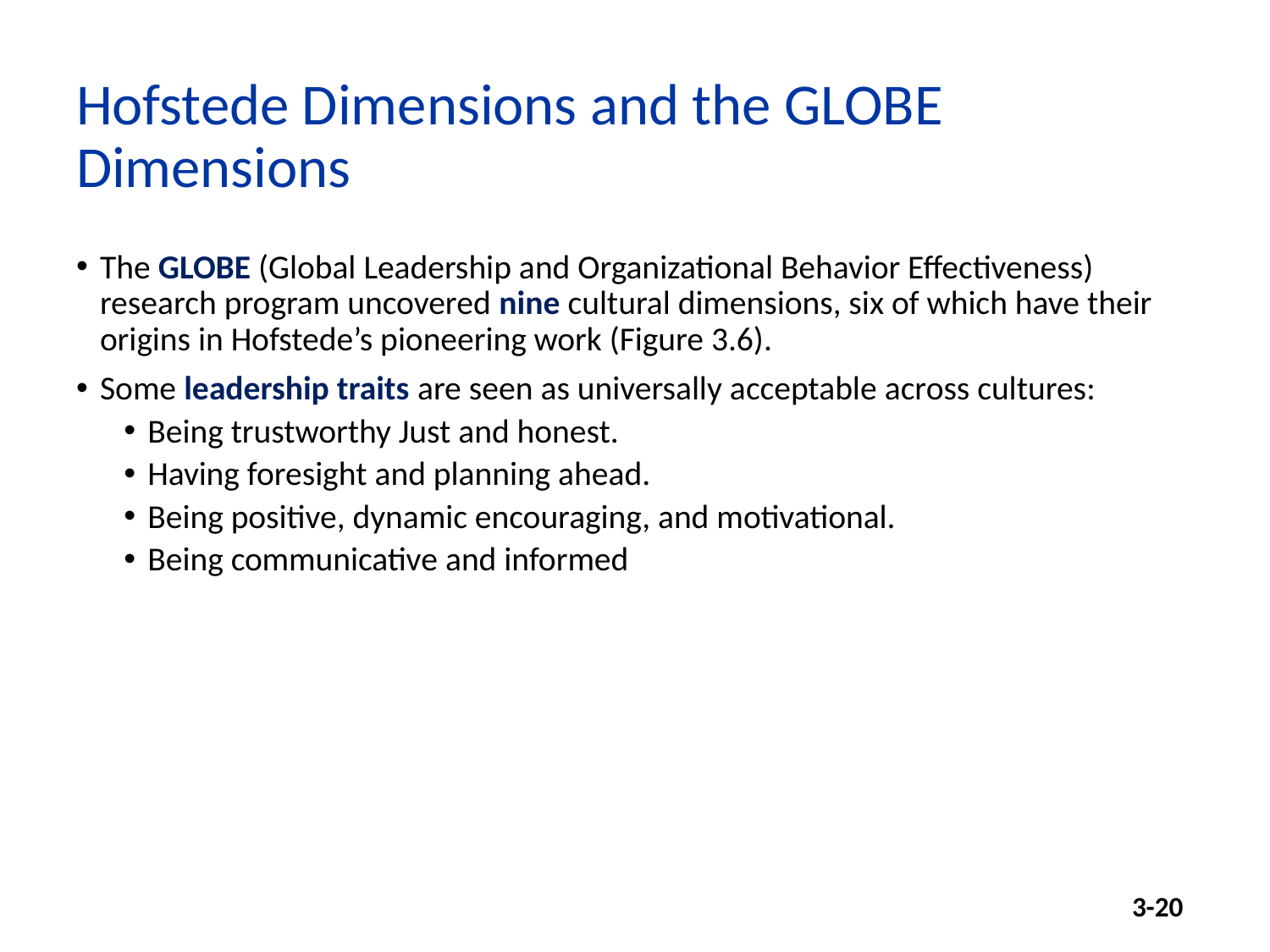

# Hofstede Dimensions and the GLOBE Dimensions
The GLOBE (Global Leadership and Organizational Behavior Effectiveness) research program uncovered nine cultural dimensions, six of which have their origins in Hofstede’s pioneering work (Figure 3.6).
Some leadership traits are seen as universally acceptable across cultures:
Being trustworthy Just and honest.
Having foresight and planning ahead.
Being positive, dynamic encouraging, and motivational.
Being communicative and informed